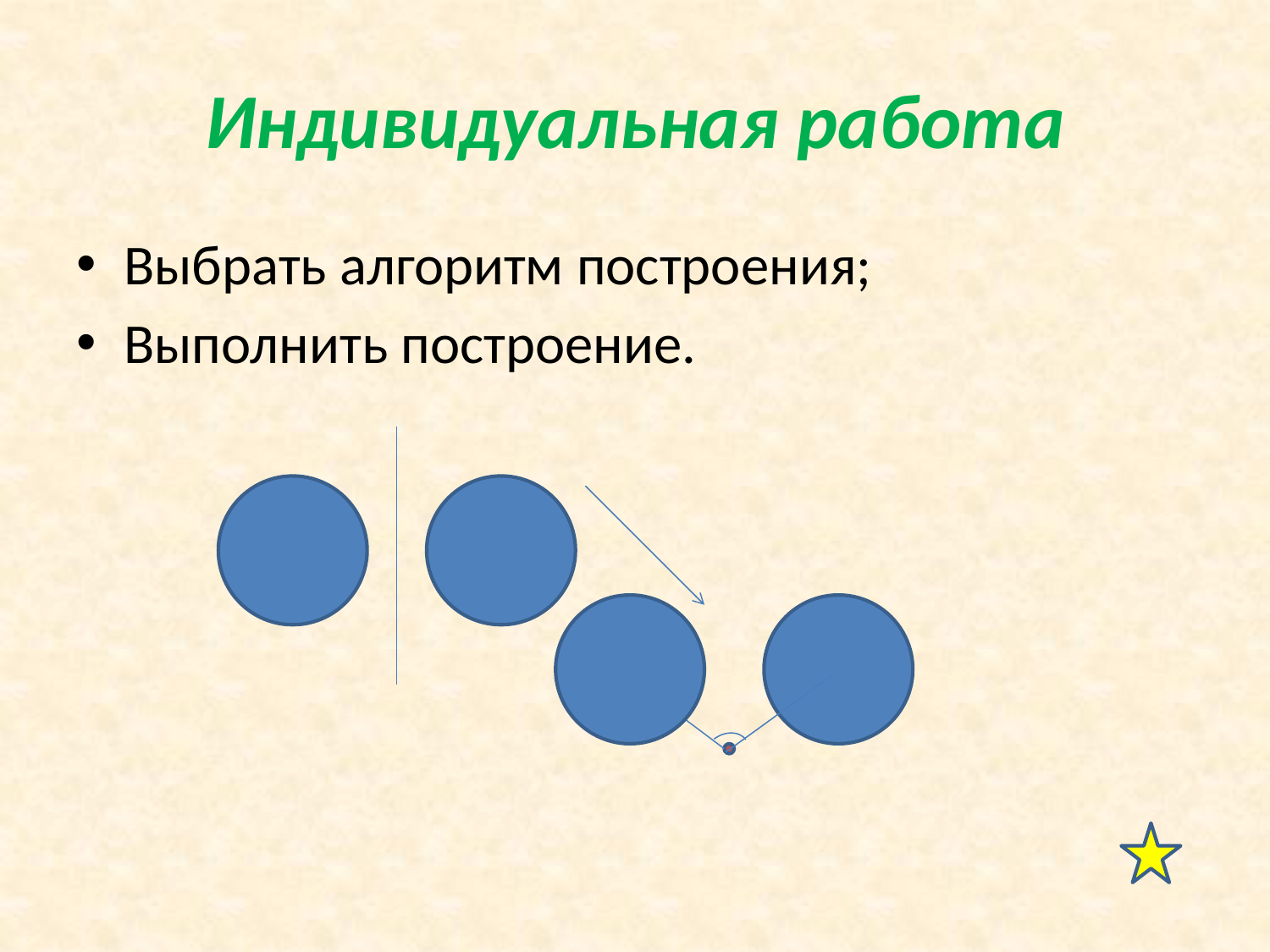

# Индивидуальная работа
Выбрать алгоритм построения;
Выполнить построение.